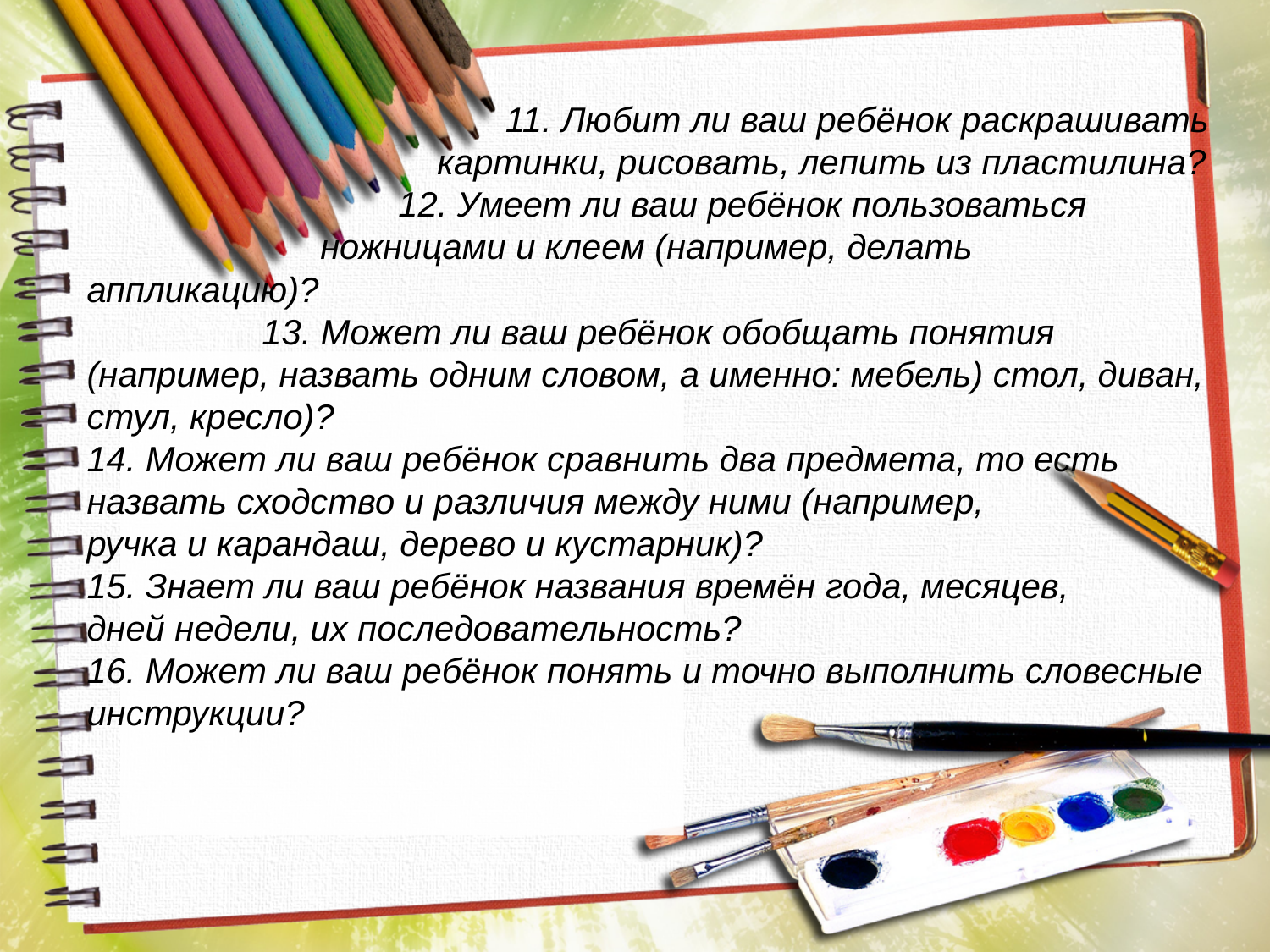

11. Любит ли ваш ребёнок раскрашивать
                                    картинки, рисовать, лепить из пластилина?
                                12. Умеет ли ваш ребёнок пользоваться
                        ножницами и клеем (например, делать аппликацию)?
                  13. Может ли ваш ребёнок обобщать понятия (например, назвать одним словом, а именно: мебель) стол, диван, стул, кресло)?
14. Может ли ваш ребёнок сравнить два предмета, то есть назвать сходство и различия между ними (например,
ручка и карандаш, дерево и кустарник)?
15. Знает ли ваш ребёнок названия времён года, месяцев,
дней недели, их последовательность?
16. Может ли ваш ребёнок понять и точно выполнить словесные инструкции?